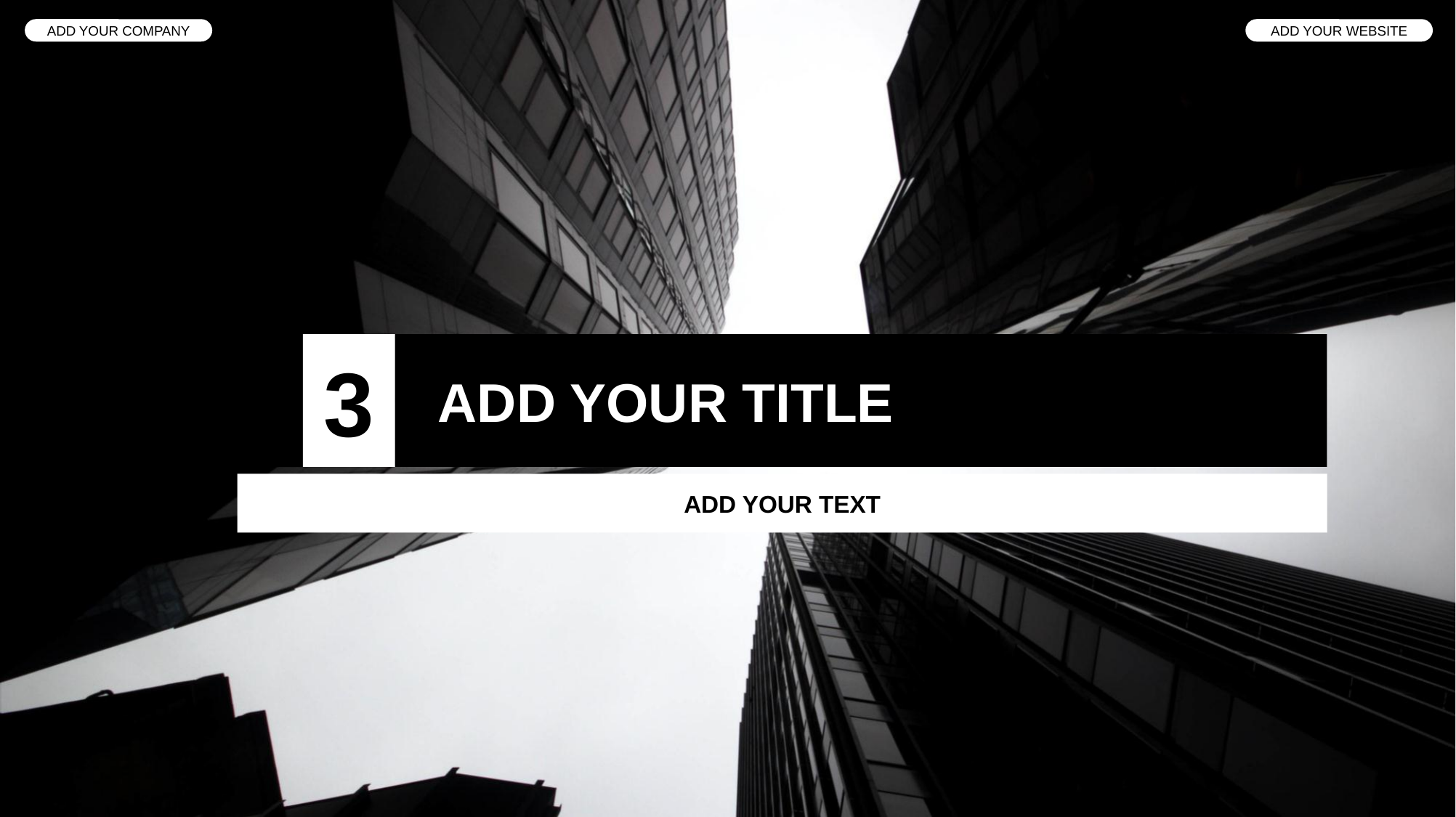

ADD YOUR COMPANY
ADD YOUR WEBSITE

3
ADD YOUR TITLE
ADD YOUR TEXT